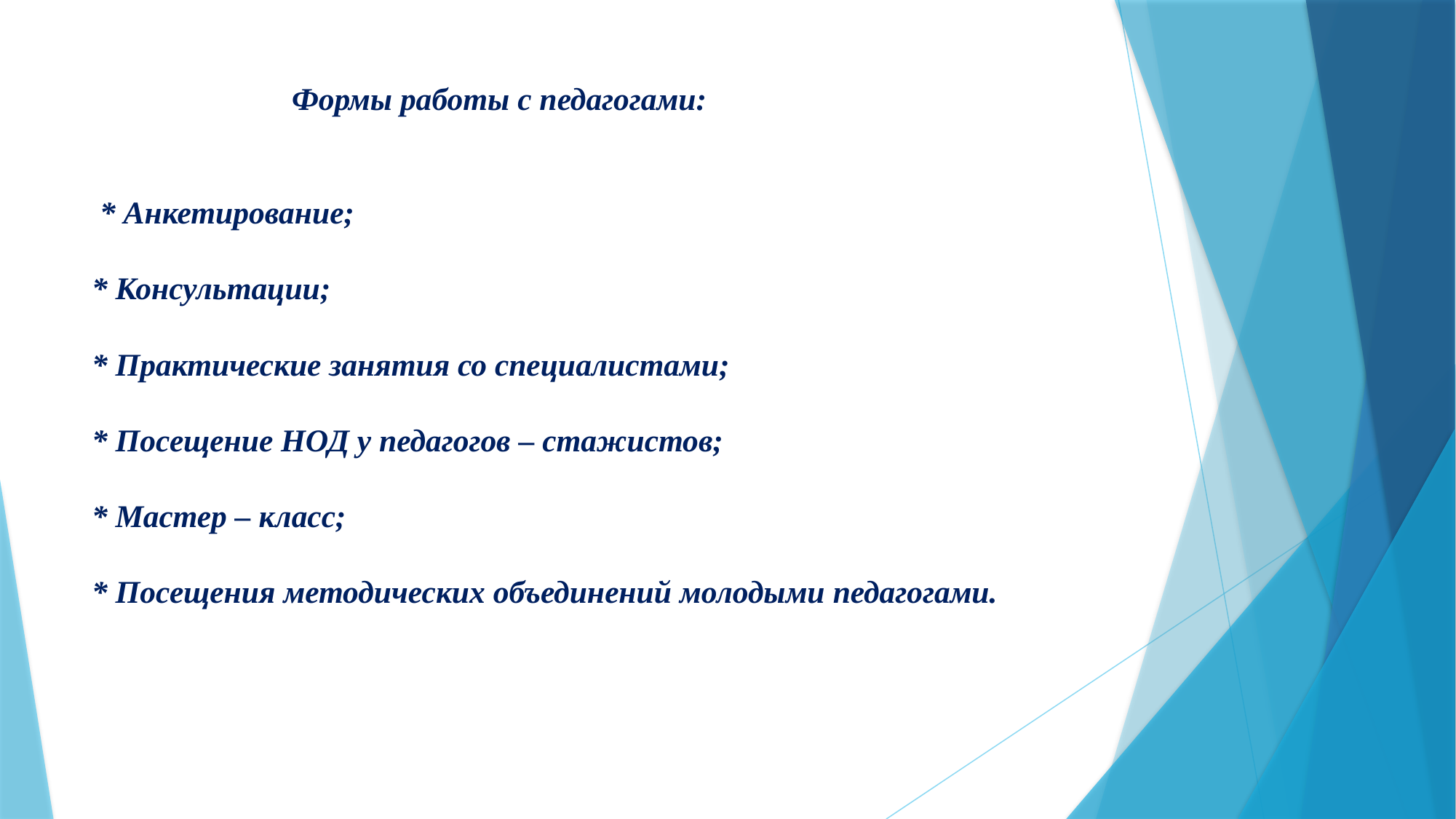

# Формы работы с педагогами: * Анкетирование; * Консультации; * Практические занятия со специалистами; * Посещение НОД у педагогов – стажистов; * Мастер – класс; * Посещения методических объединений молодыми педагогами.